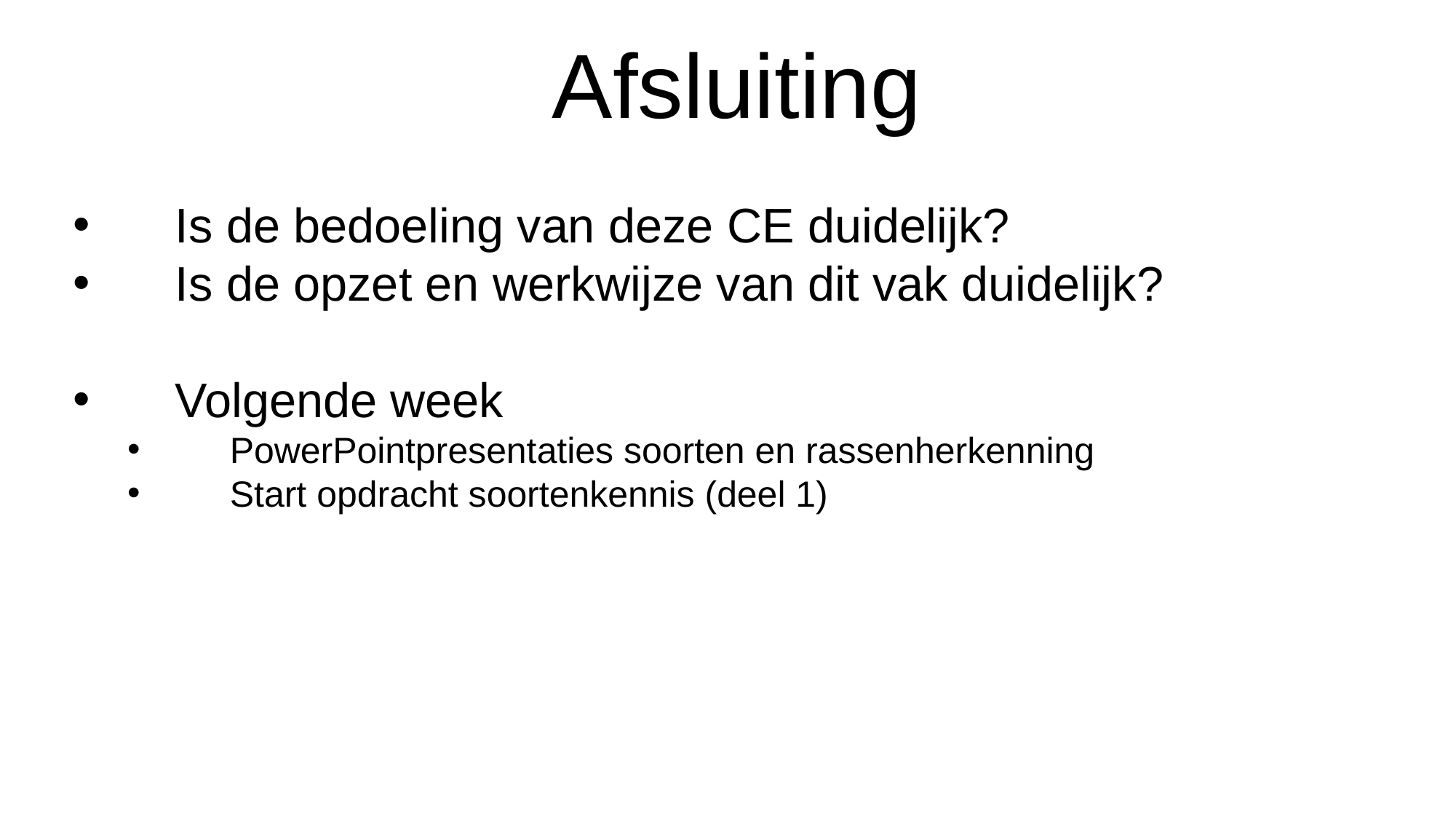

Afsluiting

Is de bedoeling van deze CE duidelijk?
Is de opzet en werkwijze van dit vak duidelijk?

Volgende week
PowerPointpresentaties soorten en rassenherkenning
Start opdracht soortenkennis (deel 1)